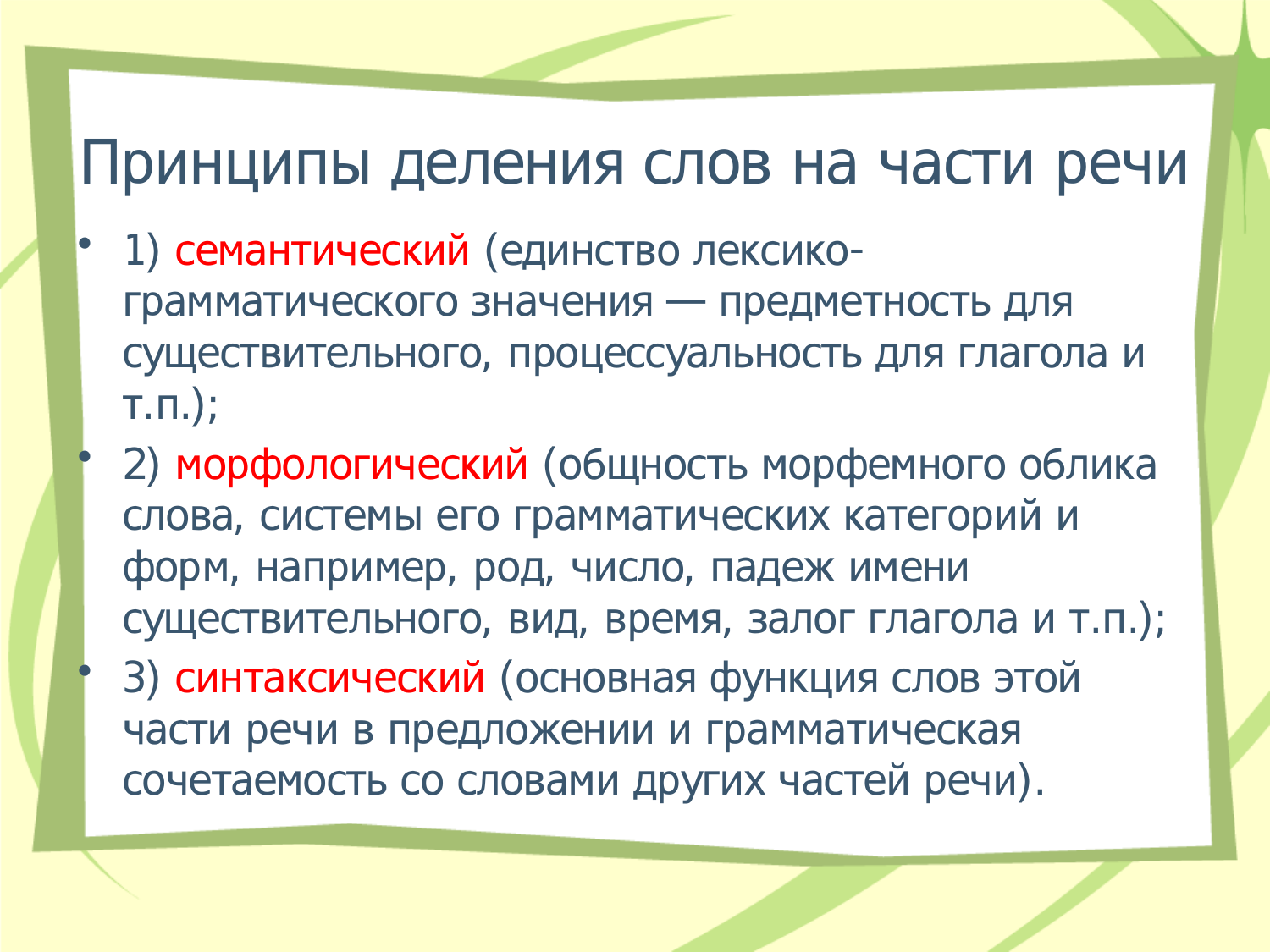

# Принципы деления слов на части речи
1) семантический (единство лексико-грамматического значения — предметность для существительного, процессуальность для глагола и т.п.);
2) морфологический (общность морфемного облика слова, системы его грамматических категорий и форм, например, род, число, падеж имени существительного, вид, время, залог глагола и т.п.);
3) синтаксический (основная функция слов этой части речи в предложении и грамматическая сочетаемость со словами других частей речи).